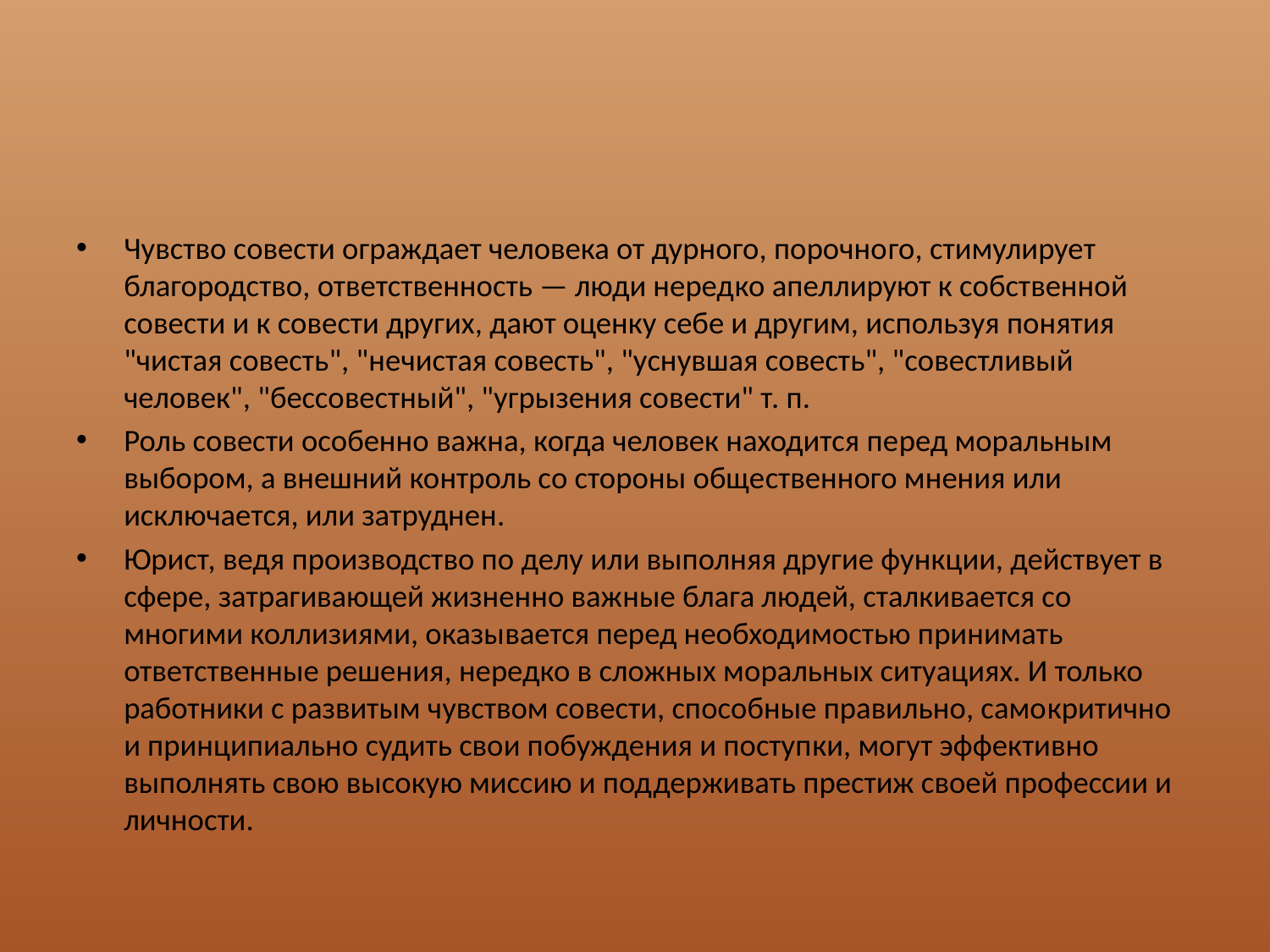

#
Чувство совести ограждает человека от дурного, порочно­го, стимулирует благородство, ответственность — люди неред­ко апеллируют к собственной совести и к совести других, дают оценку себе и другим, используя понятия "чистая совесть", "не­чистая совесть", "уснувшая совесть", "совестливый человек", "бессовестный", "угрызения совести" т. п.
Роль совести особенно важна, когда человек находится пе­ред моральным выбором, а внешний контроль со стороны обще­ственного мнения или исключается, или затруднен.
Юрист, ведя производство по делу или выполняя другие функции, действует в сфере, затрагивающей жизненно важ­ные блага людей, сталкивается со многими коллизиями, оказы­вается перед необходимостью принимать ответственные реше­ния, нередко в сложных моральных ситуациях. И только работ­ники с развитым чувством совести, способные правильно, само­критично и принципиально судить свои побуждения и поступ­ки, могут эффективно выполнять свою высокую миссию и под­держивать престиж своей профессии и личности.